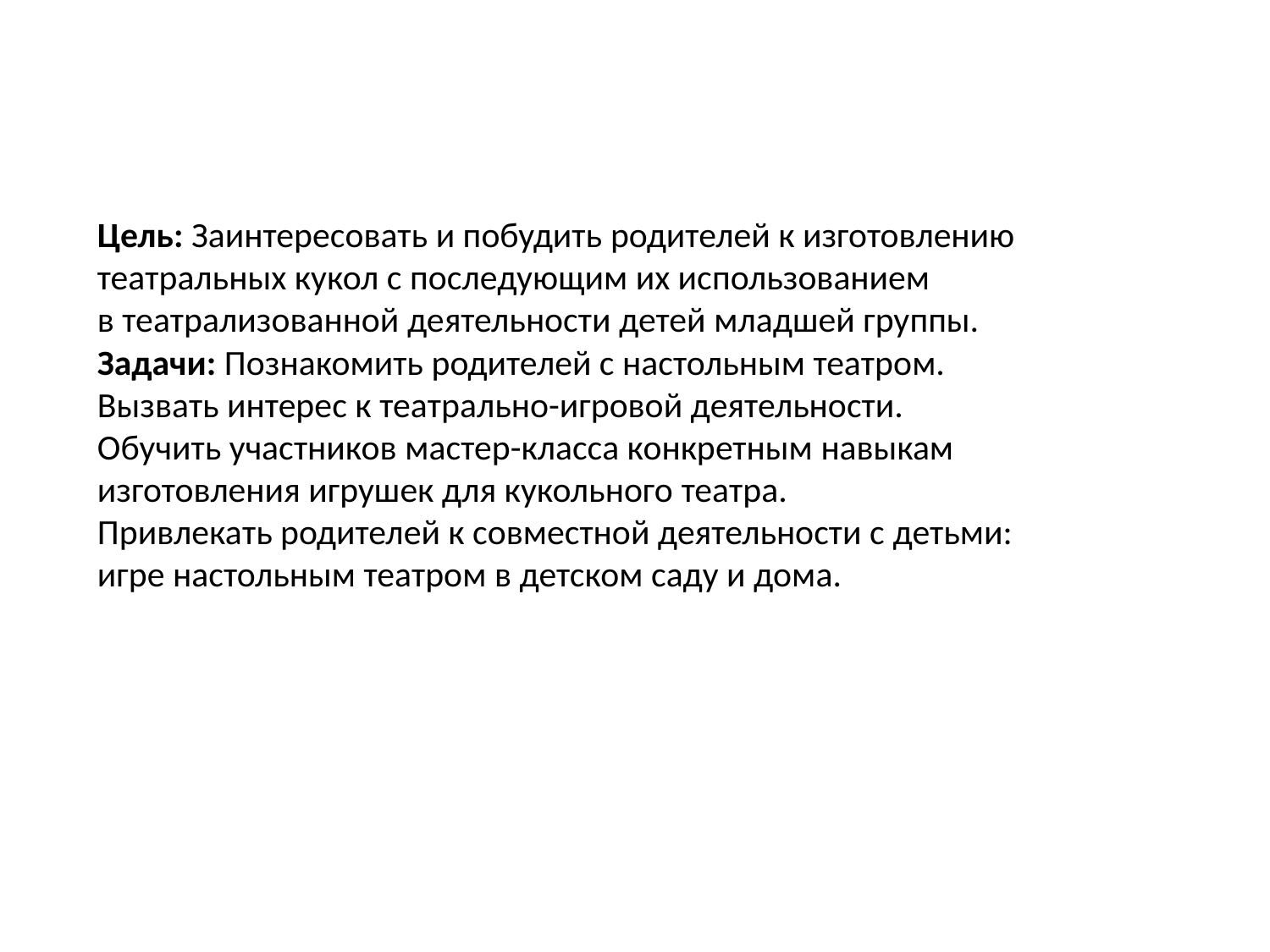

# Цель: Заинтересовать и побудить родителей к изготовлению театральных кукол с последующим их использованием в театрализованной деятельности детей младшей группы. Задачи: Познакомить родителей с настольным театром. Вызвать интерес к театрально-игровой деятельности.   Обучить участников мастер-класса конкретным навыкам изготовления игрушек для кукольного театра. Привлекать родителей к совместной деятельности с детьми: игре настольным театром в детском саду и дома.